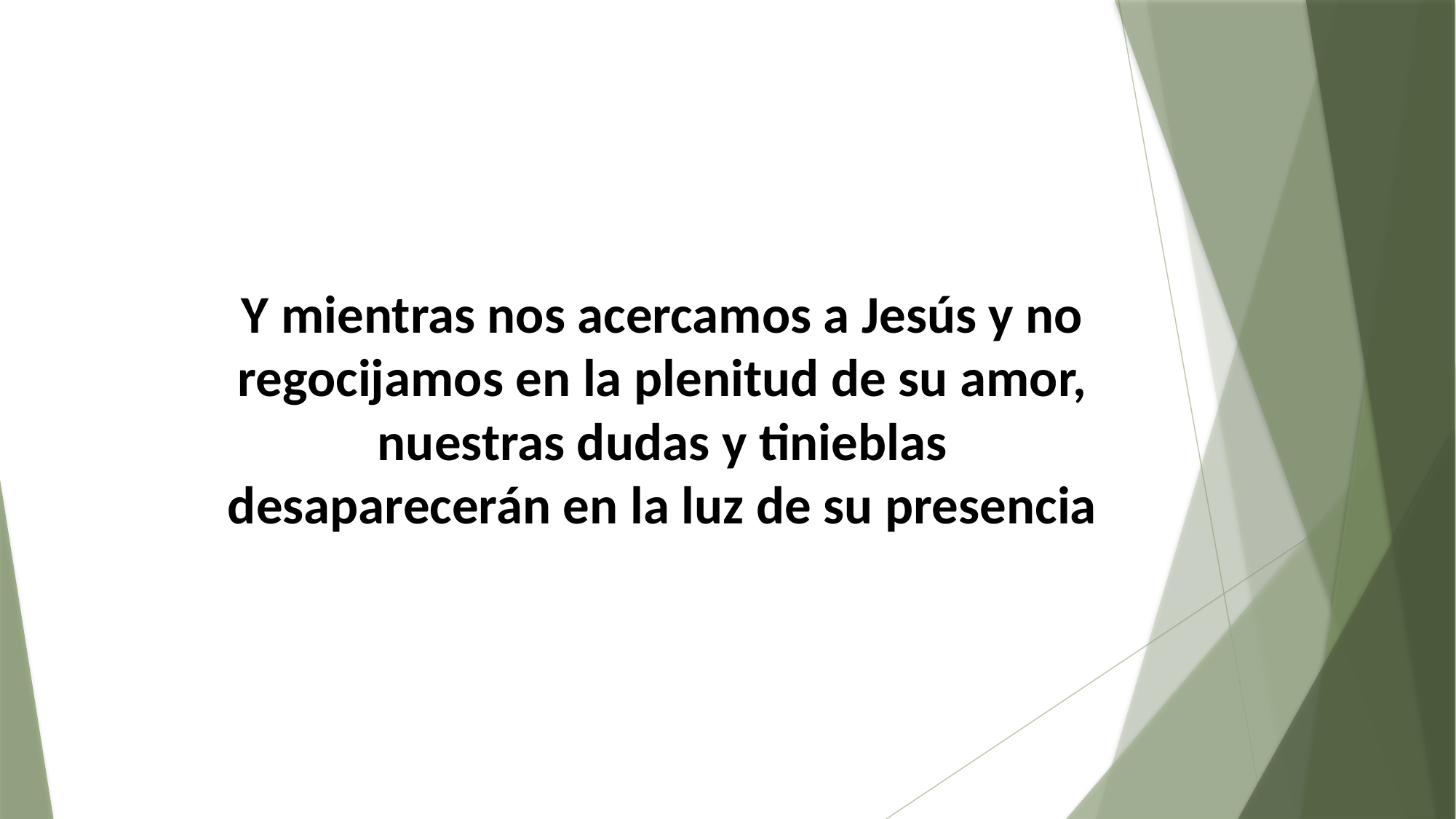

Y mientras nos acercamos a Jesús y no regocijamos en la plenitud de su amor, nuestras dudas y tinieblas desaparecerán en la luz de su presencia